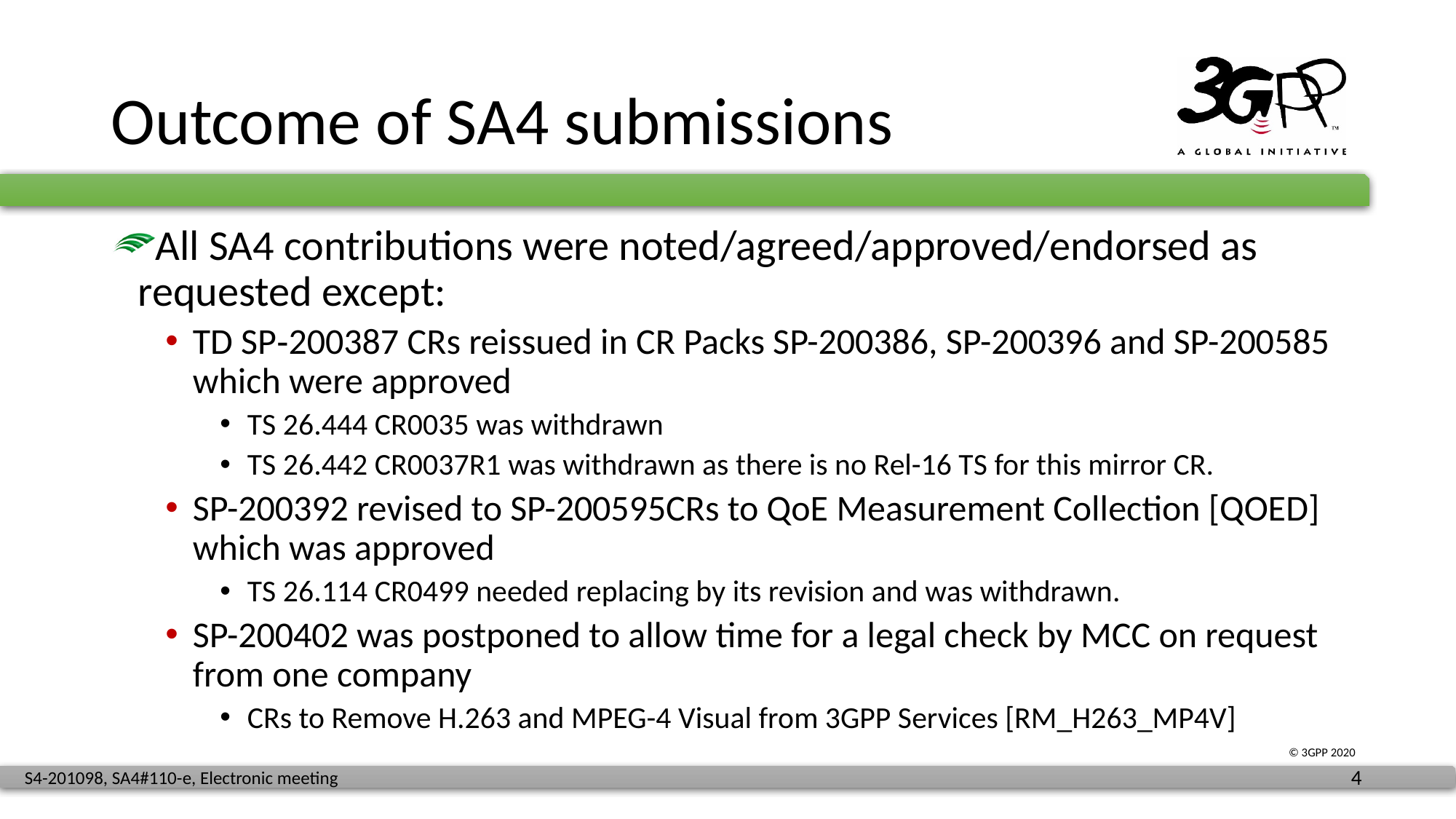

# Outcome of SA4 submissions
All SA4 contributions were noted/agreed/approved/endorsed as requested except:
TD SP‑200387 CRs reissued in CR Packs SP-200386, SP-200396 and SP-200585 which were approved
TS 26.444 CR0035 was withdrawn
TS 26.442 CR0037R1 was withdrawn as there is no Rel-16 TS for this mirror CR.
SP-200392 revised to SP-200595CRs to QoE Measurement Collection [QOED] which was approved
TS 26.114 CR0499 needed replacing by its revision and was withdrawn.
SP-200402 was postponed to allow time for a legal check by MCC on request from one company
CRs to Remove H.263 and MPEG-4 Visual from 3GPP Services [RM_H263_MP4V]